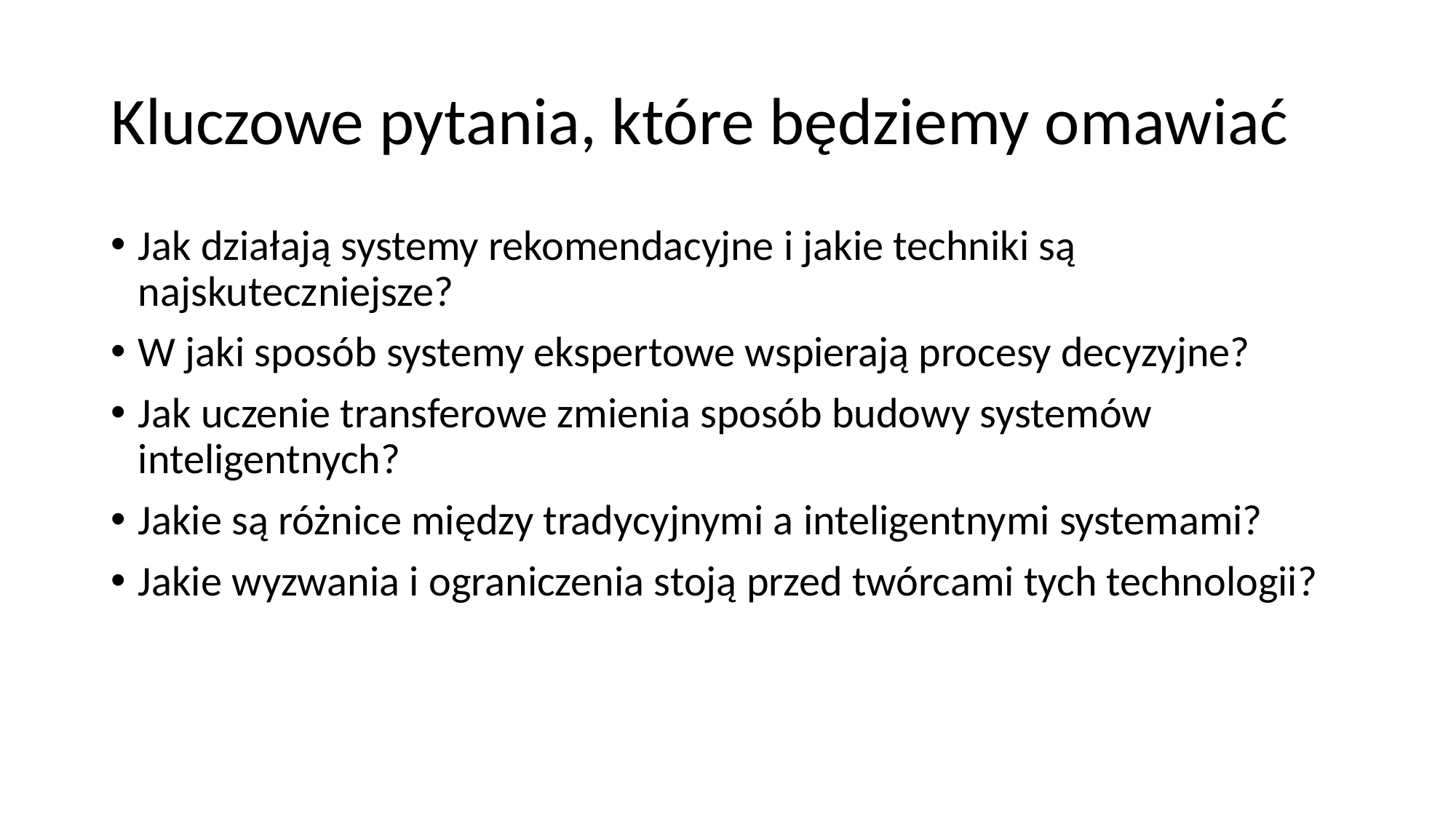

# Kluczowe pytania, które będziemy omawiać
Jak działają systemy rekomendacyjne i jakie techniki są najskuteczniejsze?
W jaki sposób systemy ekspertowe wspierają procesy decyzyjne?
Jak uczenie transferowe zmienia sposób budowy systemów inteligentnych?
Jakie są różnice między tradycyjnymi a inteligentnymi systemami?
Jakie wyzwania i ograniczenia stoją przed twórcami tych technologii?